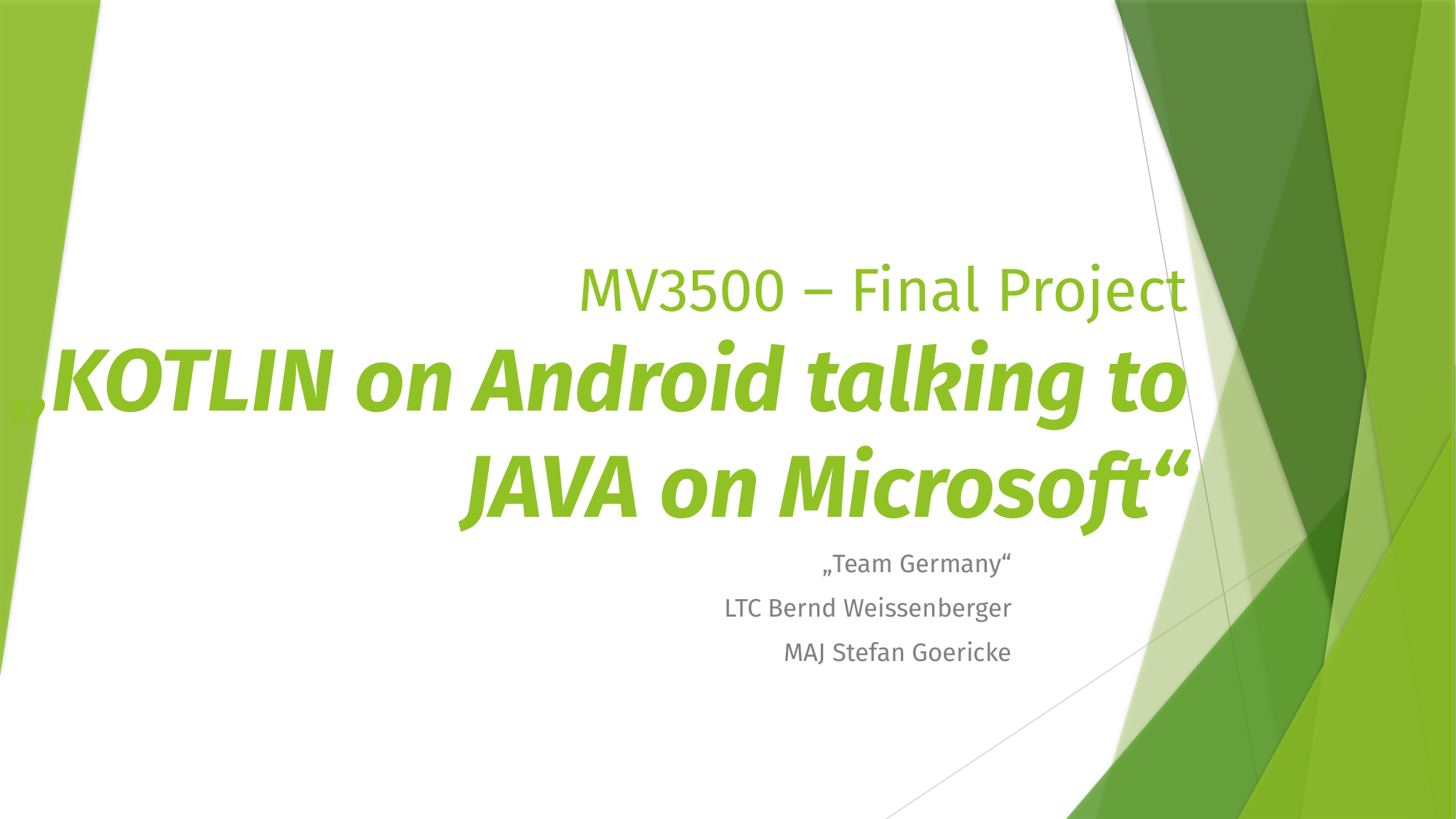

# MV3500 – Final Project „KOTLIN on Android talking to JAVA on Microsoft“
„Team Germany“
LTC Bernd Weissenberger
MAJ Stefan Goericke